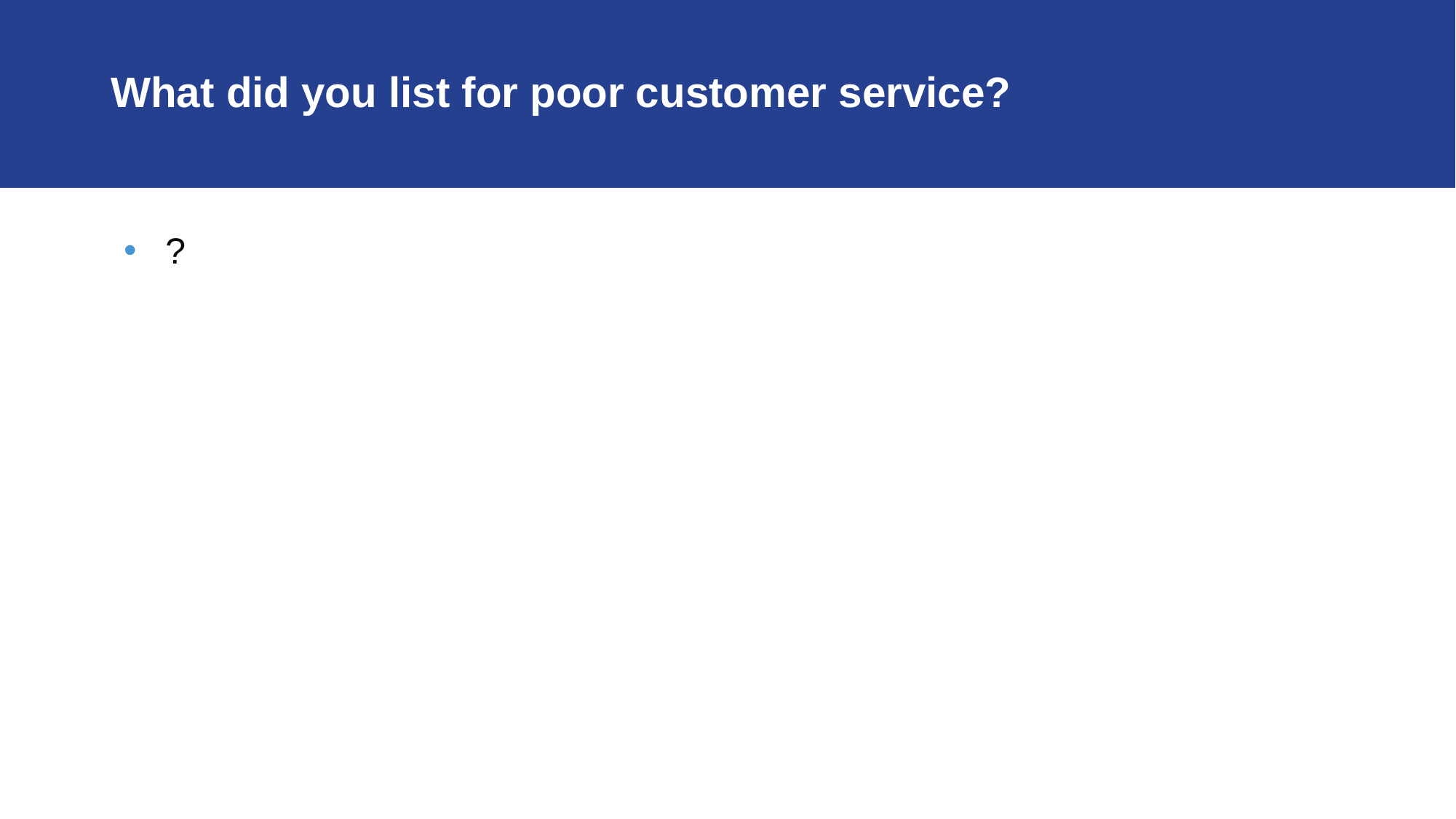

# What did you list for poor customer service?
?